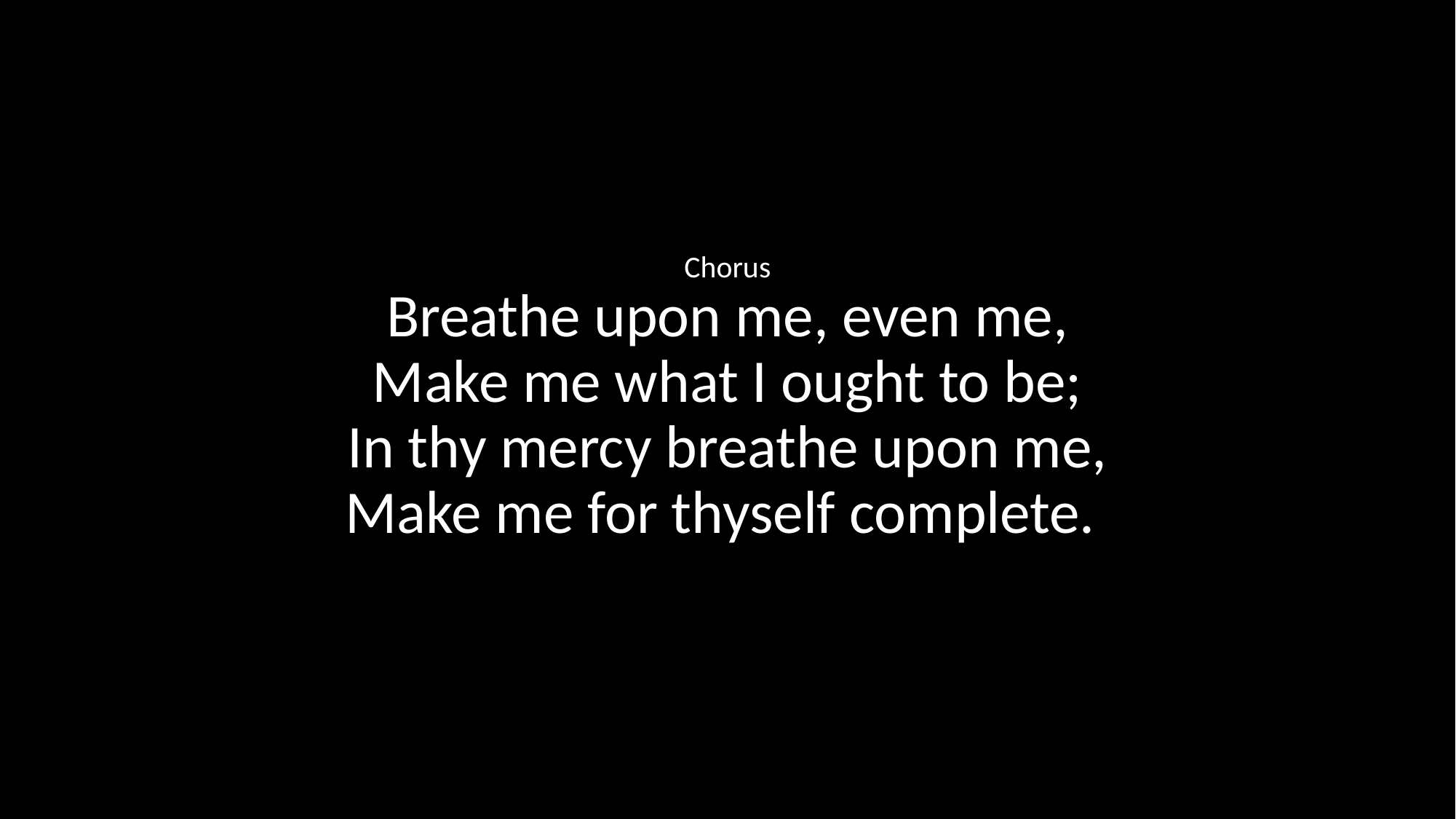

Chorus
Breathe upon me, even me,
Make me what I ought to be;
In thy mercy breathe upon me,
Make me for thyself complete.